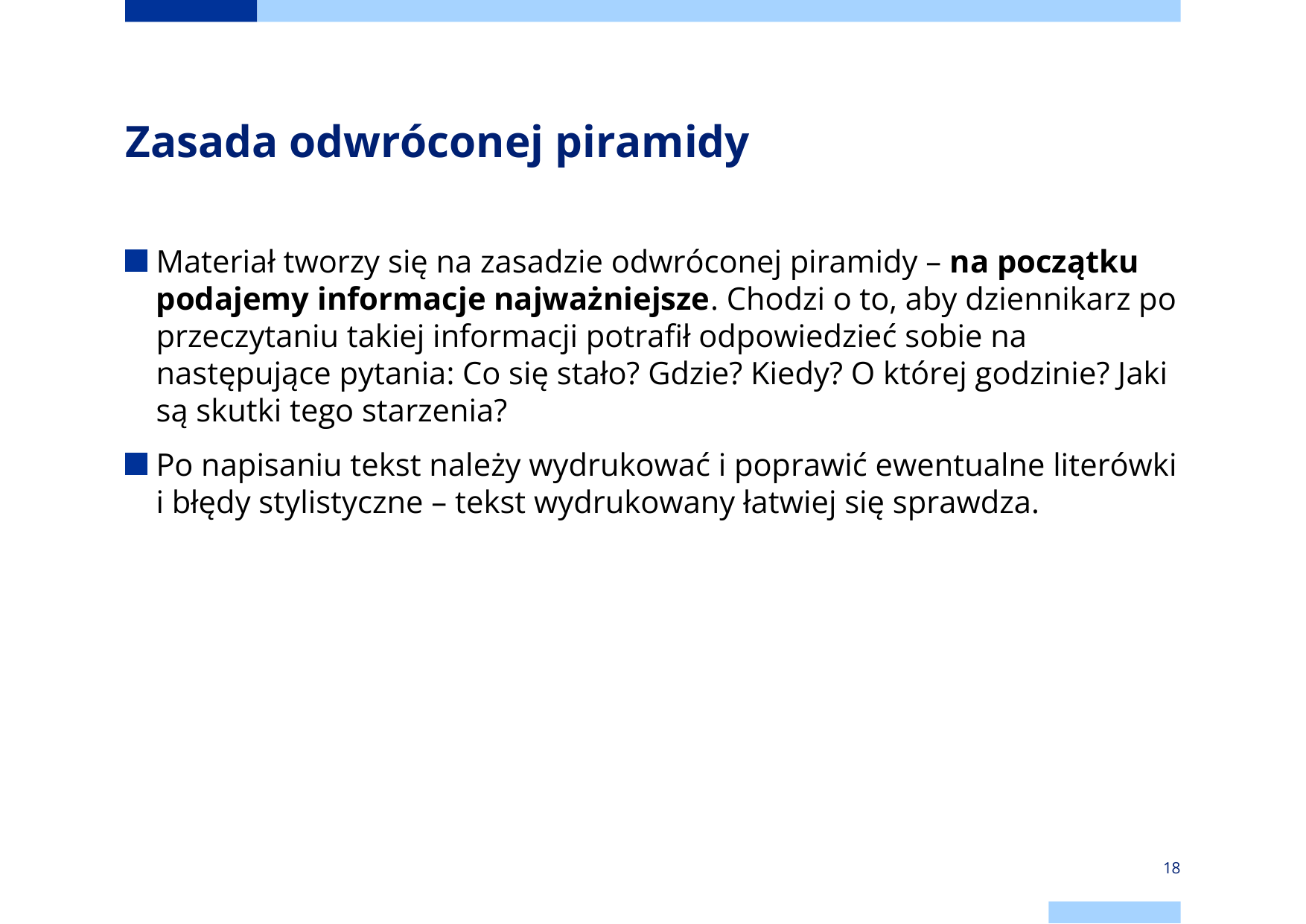

# Zasada odwróconej piramidy
Materiał tworzy się na zasadzie odwróconej piramidy – na początku podajemy informacje najważniejsze. Chodzi o to, aby dziennikarz po przeczytaniu takiej informacji potrafił odpowiedzieć sobie na następujące pytania: Co się stało? Gdzie? Kiedy? O której godzinie? Jaki są skutki tego starzenia?
Po napisaniu tekst należy wydrukować i poprawić ewentualne literówki i błędy stylistyczne – tekst wydrukowany łatwiej się sprawdza.

18